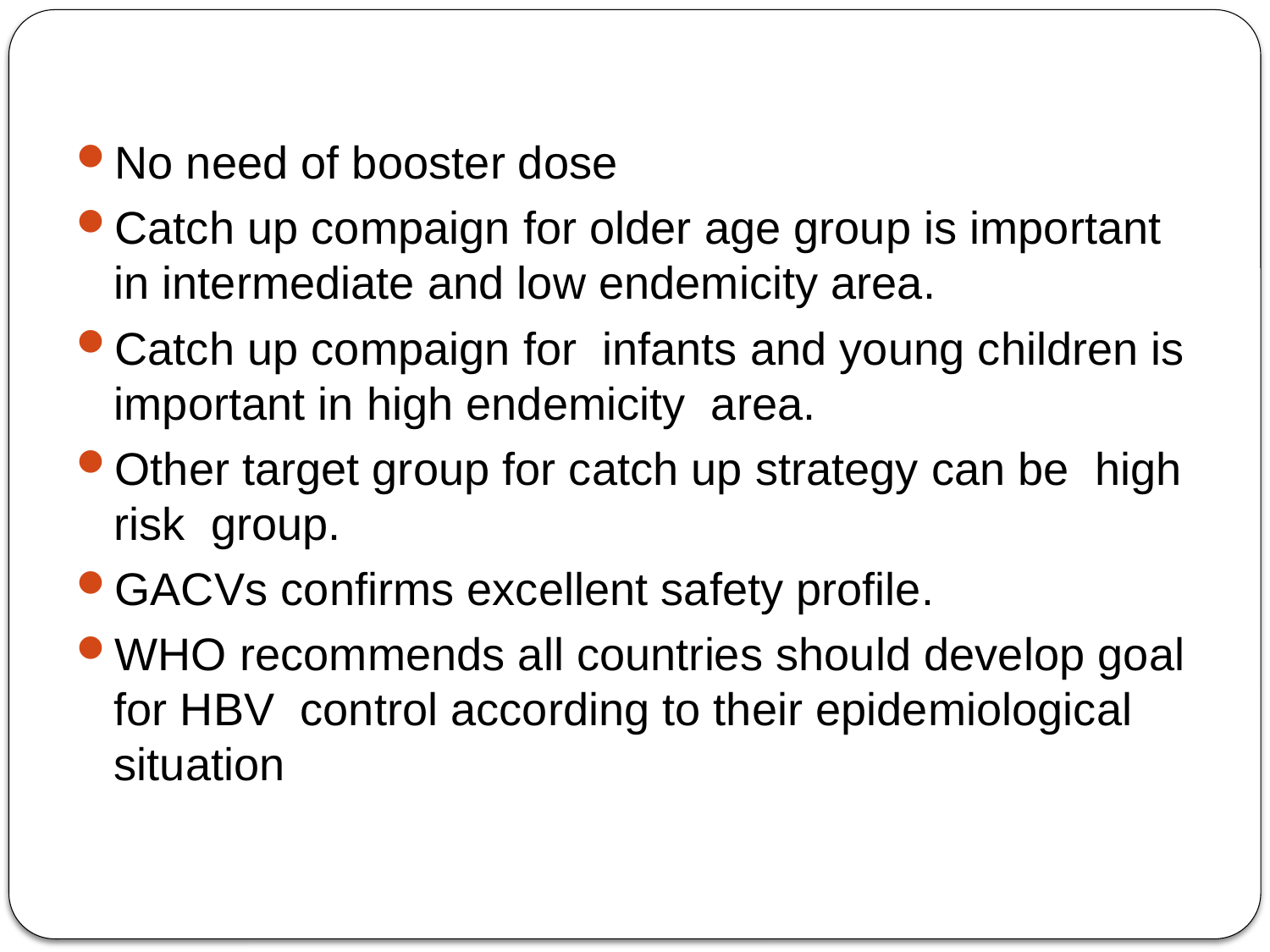

#
No need of booster dose
Catch up compaign for older age group is important in intermediate and low endemicity area.
Catch up compaign for  infants and young children is important in high endemicity  area.
Other target group for catch up strategy can be  high risk  group.
GACVs confirms excellent safety profile.
WHO recommends all countries should develop goal for HBV  control according to their epidemiological situation